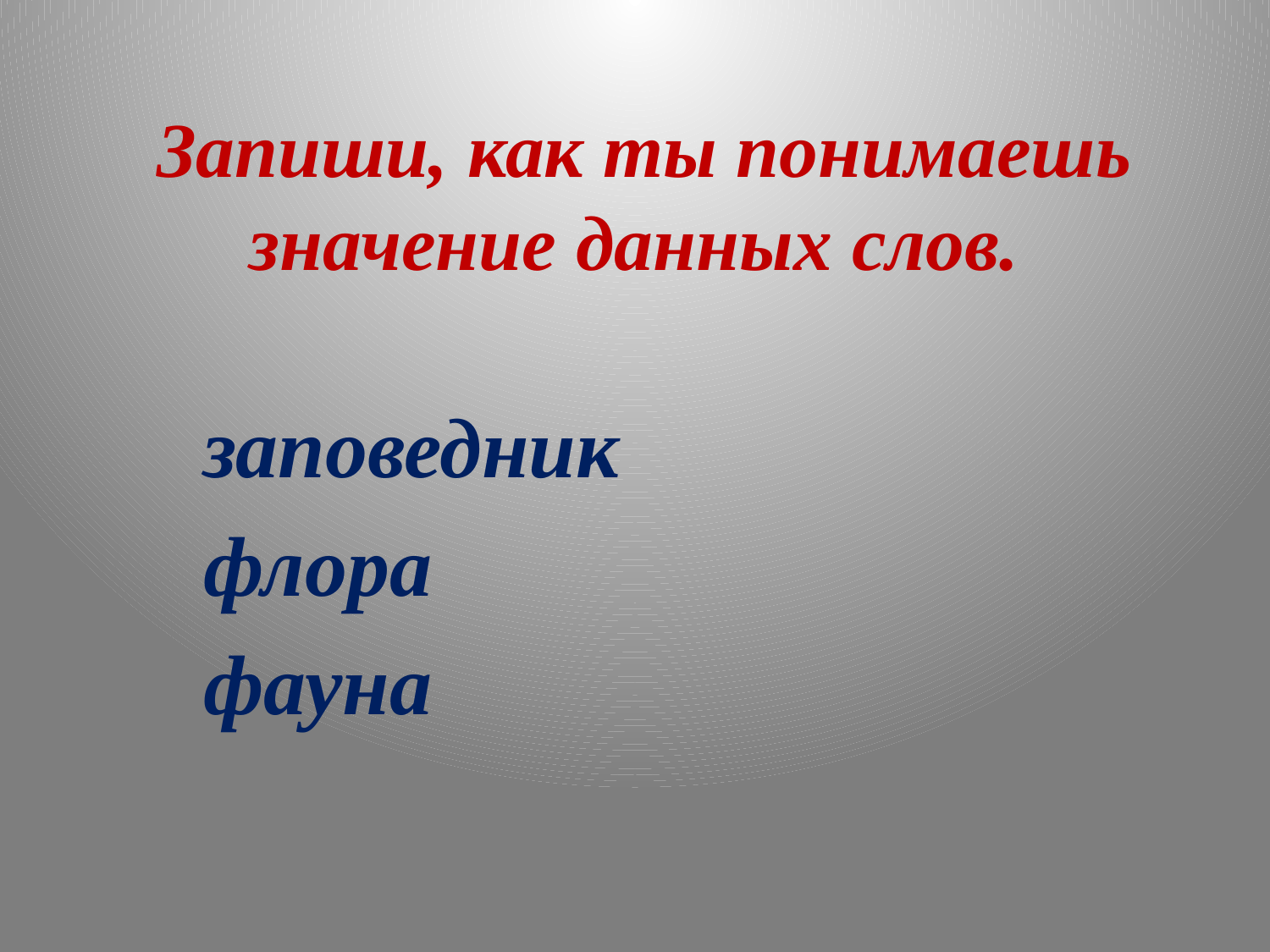

# Запиши, как ты понимаешь значение данных слов.
      заповедник
      флора
      фауна